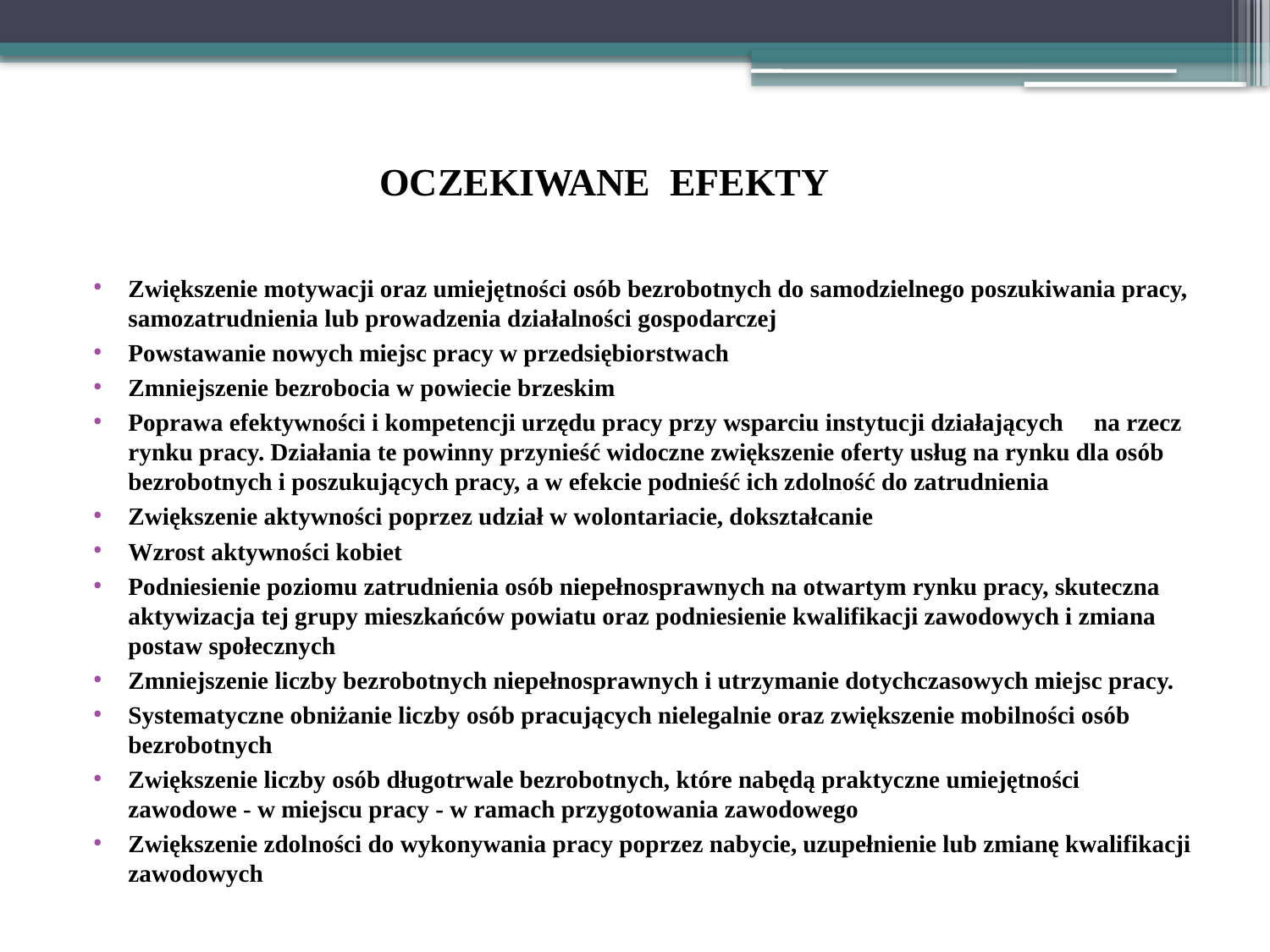

# OCZEKIWANE  EFEKTY
Zwiększenie motywacji oraz umiejętności osób bezrobotnych do samodzielnego poszukiwania pracy, samozatrudnienia lub prowadzenia działalności gospodarczej
Powstawanie nowych miejsc pracy w przedsiębiorstwach
Zmniejszenie bezrobocia w powiecie brzeskim
Poprawa efektywności i kompetencji urzędu pracy przy wsparciu instytucji działających     na rzecz rynku pracy. Działania te powinny przynieść widoczne zwiększenie oferty usług na rynku dla osób bezrobotnych i poszukujących pracy, a w efekcie podnieść ich zdolność do zatrudnienia
Zwiększenie aktywności poprzez udział w wolontariacie, dokształcanie
Wzrost aktywności kobiet
Podniesienie poziomu zatrudnienia osób niepełnosprawnych na otwartym rynku pracy, skuteczna aktywizacja tej grupy mieszkańców powiatu oraz podniesienie kwalifikacji zawodowych i zmiana postaw społecznych
Zmniejszenie liczby bezrobotnych niepełnosprawnych i utrzymanie dotychczasowych miejsc pracy.
Systematyczne obniżanie liczby osób pracujących nielegalnie oraz zwiększenie mobilności osób bezrobotnych
Zwiększenie liczby osób długotrwale bezrobotnych, które nabędą praktyczne umiejętności zawodowe - w miejscu pracy - w ramach przygotowania zawodowego
Zwiększenie zdolności do wykonywania pracy poprzez nabycie, uzupełnienie lub zmianę kwalifikacji zawodowych